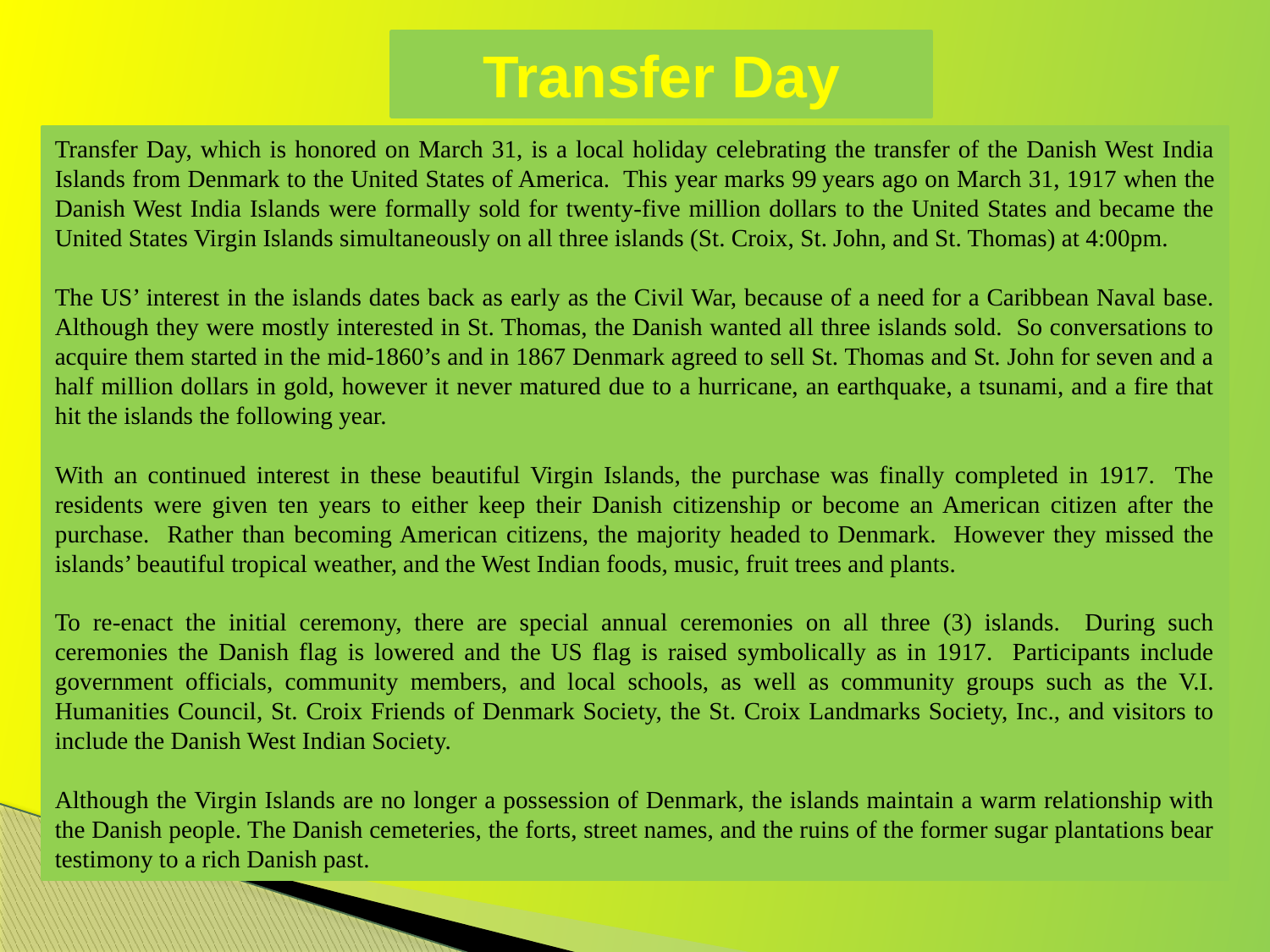

Transfer Day
Transfer Day, which is honored on March 31, is a local holiday celebrating the transfer of the Danish West India Islands from Denmark to the United States of America.  This year marks 99 years ago on March 31, 1917 when the Danish West India Islands were formally sold for twenty-five million dollars to the United States and became the United States Virgin Islands simultaneously on all three islands (St. Croix, St. John, and St. Thomas) at 4:00pm.

The US’ interest in the islands dates back as early as the Civil War, because of a need for a Caribbean Naval base. Although they were mostly interested in St. Thomas, the Danish wanted all three islands sold.  So conversations to acquire them started in the mid-1860’s and in 1867 Denmark agreed to sell St. Thomas and St. John for seven and a half million dollars in gold, however it never matured due to a hurricane, an earthquake, a tsunami, and a fire that hit the islands the following year.

With an continued interest in these beautiful Virgin Islands, the purchase was finally completed in 1917.  The residents were given ten years to either keep their Danish citizenship or become an American citizen after the purchase.  Rather than becoming American citizens, the majority headed to Denmark.  However they missed the islands’ beautiful tropical weather, and the West Indian foods, music, fruit trees and plants.

To re-enact the initial ceremony, there are special annual ceremonies on all three (3) islands.  During such ceremonies the Danish flag is lowered and the US flag is raised symbolically as in 1917.  Participants include government officials, community members, and local schools, as well as community groups such as the V.I. Humanities Council, St. Croix Friends of Denmark Society, the St. Croix Landmarks Society, Inc., and visitors to include the Danish West Indian Society.

Although the Virgin Islands are no longer a possession of Denmark, the islands maintain a warm relationship with the Danish people. The Danish cemeteries, the forts, street names, and the ruins of the former sugar plantations bear testimony to a rich Danish past.